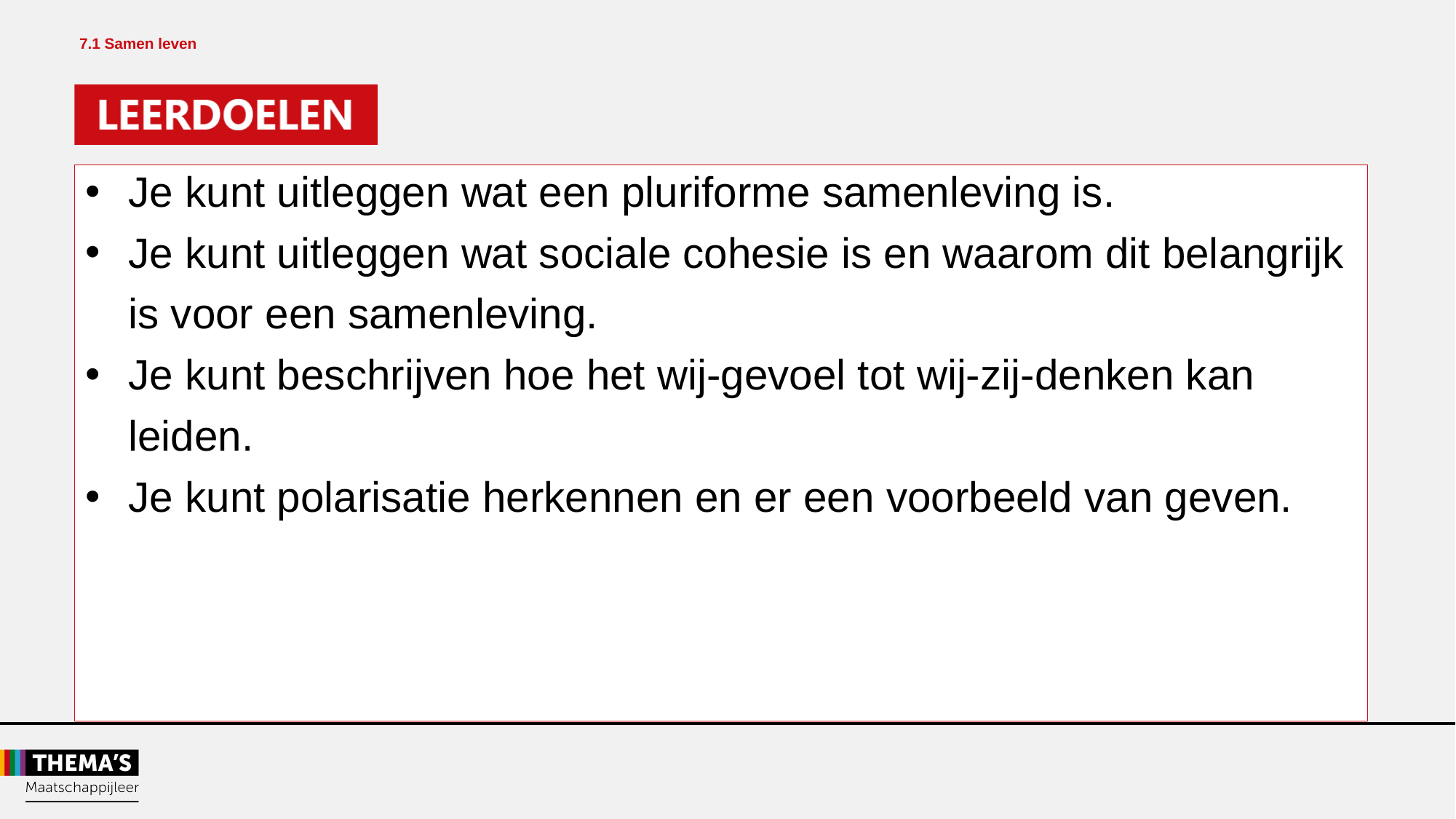

7.1 Samen leven
Je kunt uitleggen wat een pluriforme samenleving is.
Je kunt uitleggen wat sociale cohesie is en waarom dit belangrijk
	is voor een samenleving.
Je kunt beschrijven hoe het wij-gevoel tot wij-zij-denken kan
leiden.
Je kunt polarisatie herkennen en er een voorbeeld van geven.